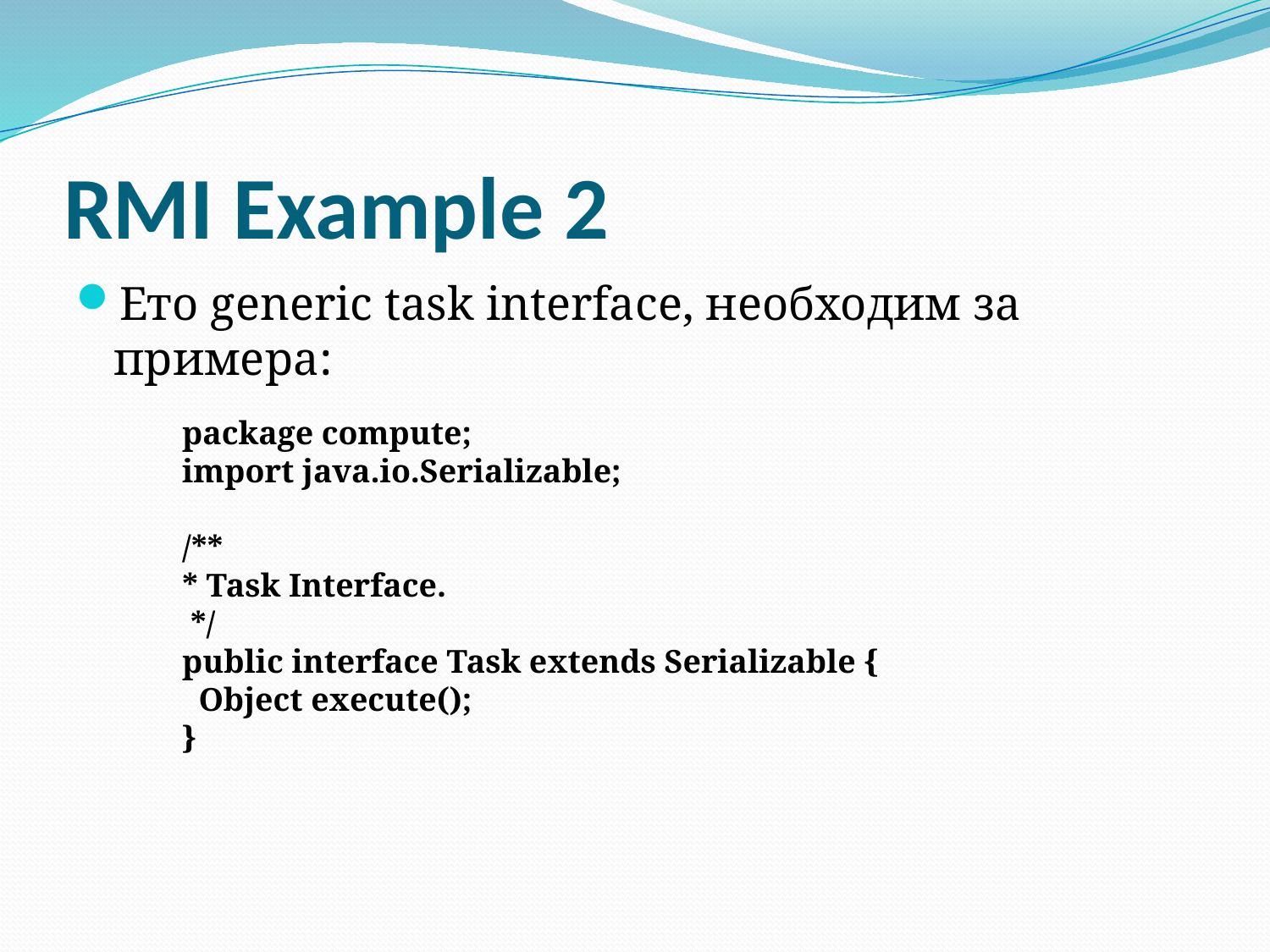

# RMI Example 2
Ето generic task interface, необходим за примера:
   package compute;
   import java.io.Serializable;

   /**
   * Task Interface.
    */
   public interface Task extends Serializable {
     Object execute();
   }